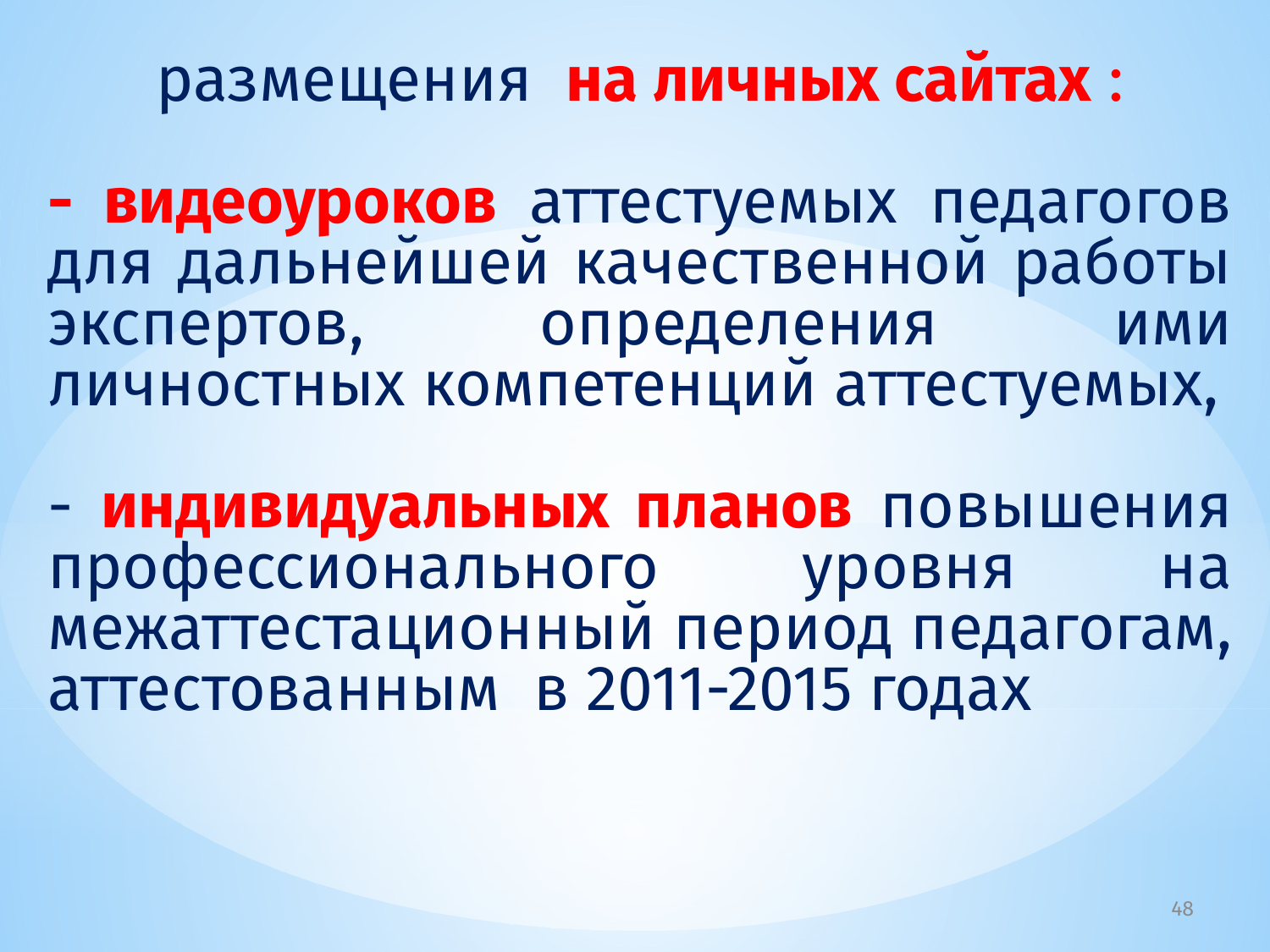

размещения  на личных сайтах :

- видеоуроков аттестуемых педагогов для дальнейшей качественной работы экспертов, определения ими личностных компетенций аттестуемых,

- индивидуальных планов повышения профессионального уровня на межаттестационный период педагогам, аттестованным  в 2011-2015 годах

48